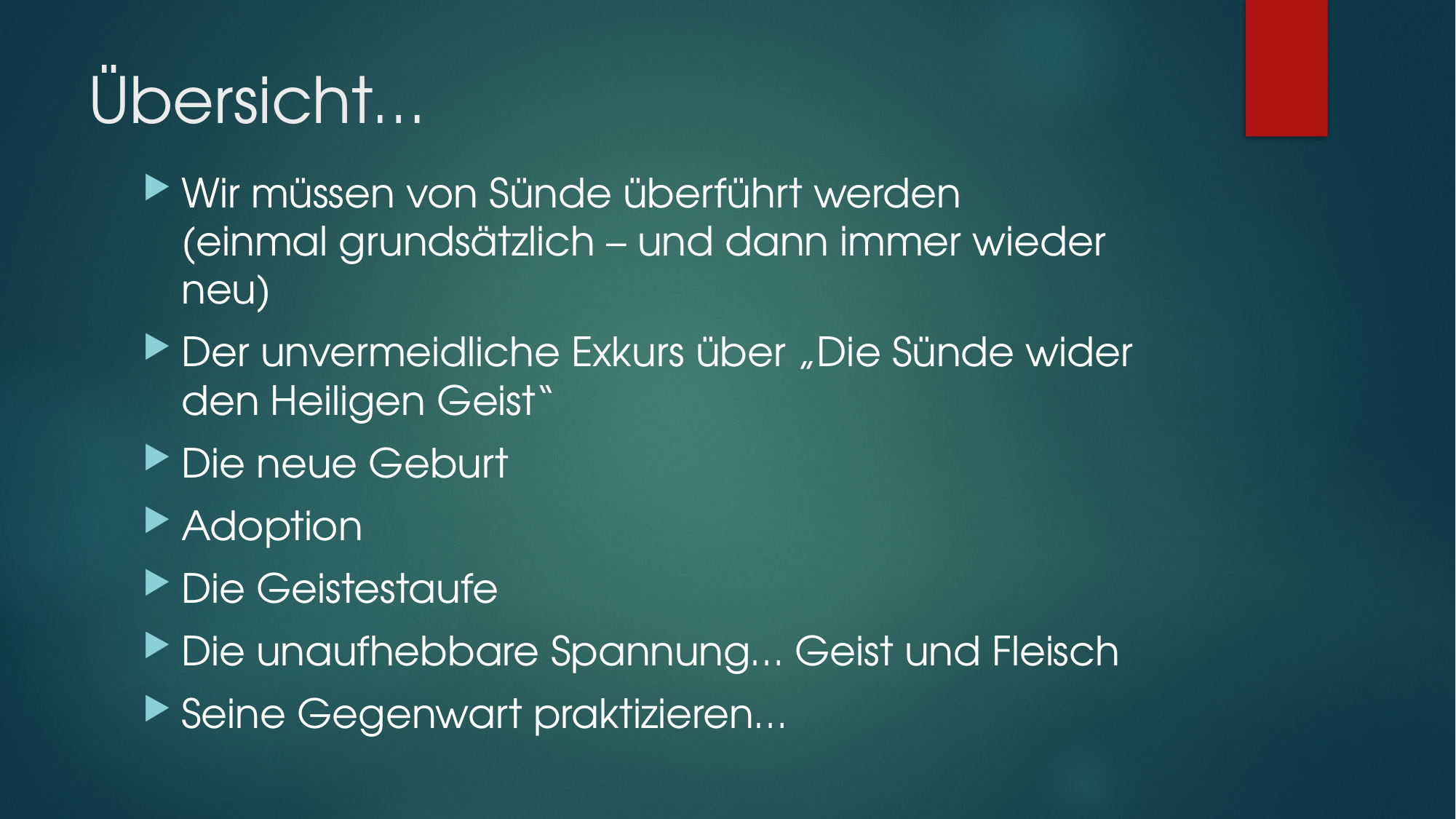

# Übersicht…
Wir müssen von Sünde überführt werden
(einmal grundsätzlich – und dann immer wieder neu)
Der unvermeidliche Exkurs über „Die Sünde wider den Heiligen Geist“
Die neue Geburt
Adoption
Die Geistestaufe
Die unaufhebbare Spannung… Geist und Fleisch
Seine Gegenwart praktizieren…